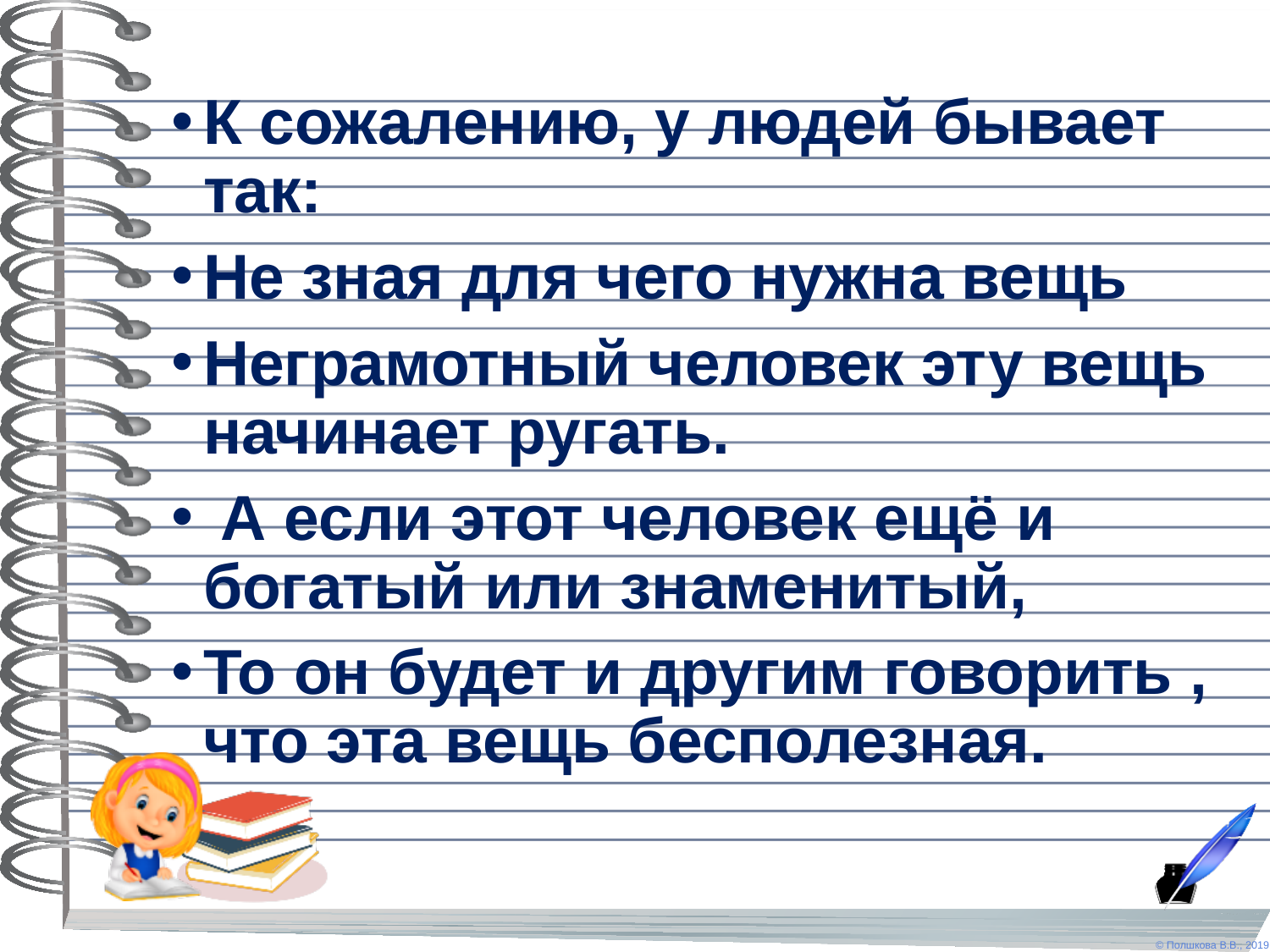

#
К сожалению, у людей бывает так:
Не зная для чего нужна вещь
Неграмотный человек эту вещь начинает ругать.
 А если этот человек ещё и богатый или знаменитый,
То он будет и другим говорить , что эта вещь бесполезная.